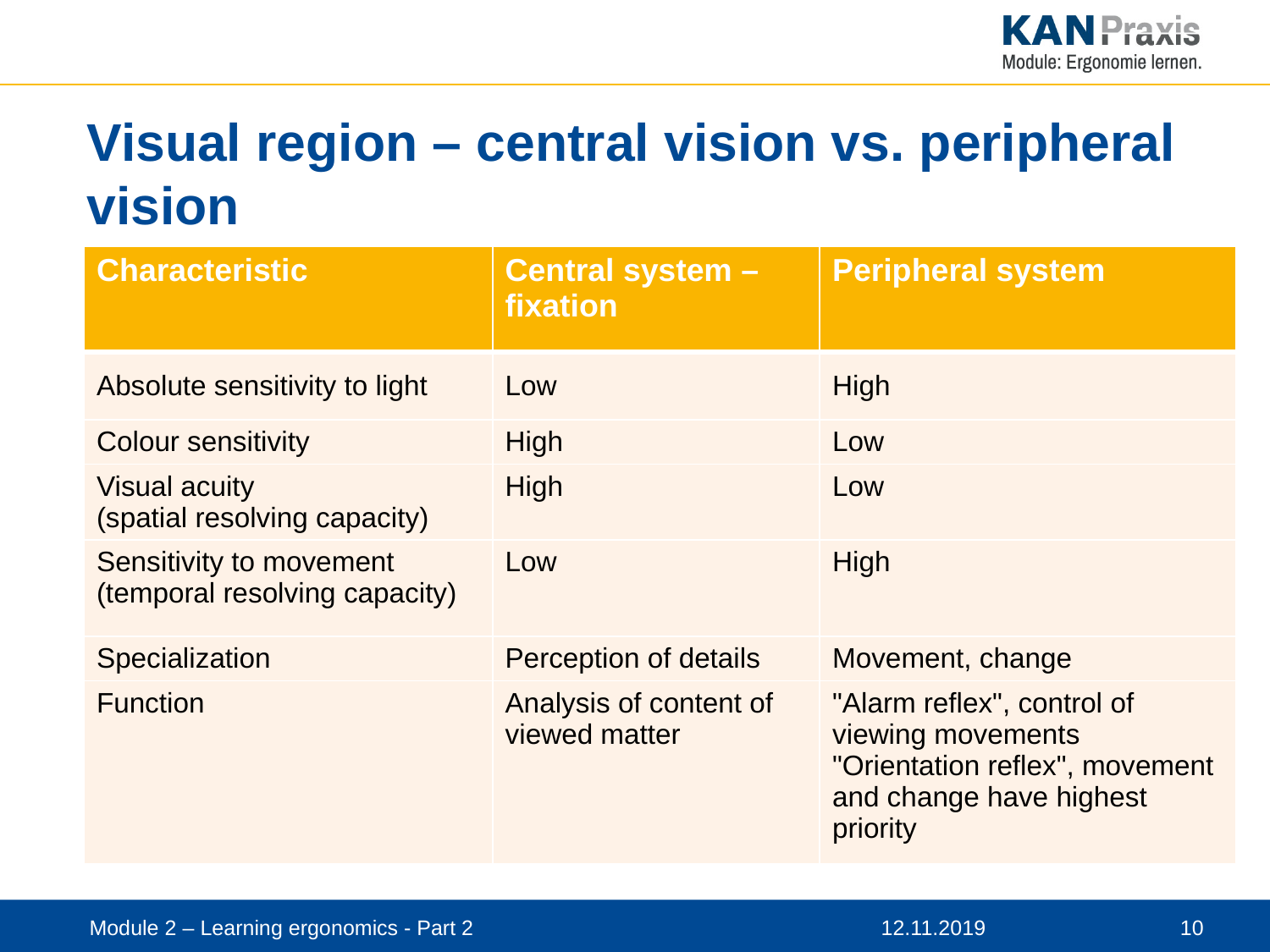

# Visual region – central vision vs. peripheral vision
| Characteristic | Central system – fixation | Peripheral system |
| --- | --- | --- |
| Absolute sensitivity to light | Low | High |
| Colour sensitivity | High | Low |
| Visual acuity  (spatial resolving capacity) | High | Low |
| Sensitivity to movement  (temporal resolving capacity) | Low | High |
| Specialization | Perception of details | Movement, change |
| Function | Analysis of content of viewed matter | "Alarm reflex", control of viewing movements "Orientation reflex", movement and change have highest priority |
Module 2 – Learning ergonomics - Part 2
12.11.2019
 10